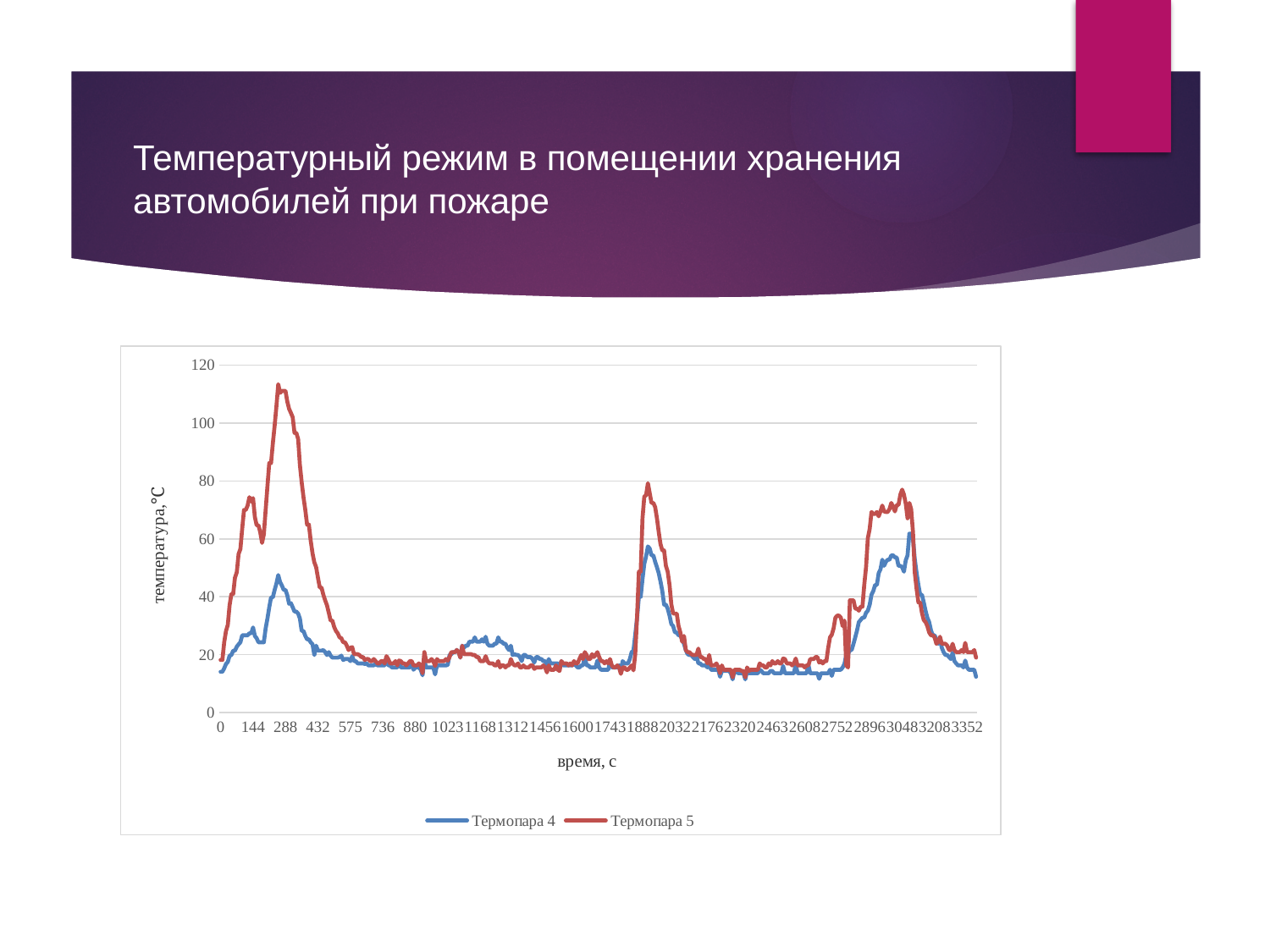

# Температурный режим в помещении хранения автомобилей при пожаре

### Chart

| Category |  |  |
|---|---|---|
| 0 | 14.1 | 18.2 |
| 8 | 14.1 | 18.2 |
| 15 | 15.3 | 24.3 |
| 24 | 16.8 | 28.2 |
| 32 | 17.5 | 30.3 |
| 40 | 19.7 | 37.1 |
| 48 | 19.9 | 41.0 |
| 55 | 21.4 | 41.0 |
| 64 | 21.4 | 46.6 |
| 72 | 22.8 | 48.5 |
| 80 | 23.6 | 54.8 |
| 88 | 24.3 | 56.5 |
| 95 | 26.7 | 63.5 |
| 104 | 26.7 | 70.0 |
| 112 | 26.7 | 70.0 |
| 120 | 26.7 | 71.5 |
| 128 | 27.4 | 74.4 |
| 135 | 27.4 | 72.9 |
| 144 | 29.4 | 74.1 |
| 152 | 26.5 | 67.6 |
| 160 | 25.7 | 64.7 |
| 168 | 24.3 | 64.7 |
| 175 | 24.3 | 62.3 |
| 184 | 24.3 | 58.6 |
| 192 | 24.3 | 61.6 |
| 200 | 29.1 | 70.0 |
| 208 | 32.5 | 78.2 |
| 215 | 36.4 | 86.2 |
| 224 | 39.8 | 86.2 |
| 232 | 39.8 | 93.0 |
| 240 | 42.4 | 99.1 |
| 248 | 44.6 | 105.9 |
| 255 | 47.5 | 113.4 |
| 264 | 45.1 | 110.4 |
| 272 | 43.9 | 111.1 |
| 280 | 42.4 | 111.1 |
| 288 | 42.4 | 111.1 |
| 295 | 40.5 | 107.4 |
| 304 | 37.6 | 104.9 |
| 312 | 37.8 | 103.5 |
| 320 | 36.4 | 102.0 |
| 328 | 34.9 | 96.6 |
| 335 | 34.9 | 96.6 |
| 344 | 34.2 | 94.5 |
| 352 | 32.5 | 85.5 |
| 360 | 28.2 | 79.5 |
| 368 | 28.2 | 74.4 |
| 375 | 26.5 | 70.0 |
| 384 | 25.3 | 64.9 |
| 392 | 25.3 | 64.9 |
| 400 | 24.3 | 59.4 |
| 408 | 23.6 | 55.0 |
| 415 | 19.9 | 51.9 |
| 424 | 23.1 | 50.2 |
| 432 | 21.4 | 46.6 |
| 440 | 21.4 | 43.2 |
| 448 | 21.4 | 43.2 |
| 455 | 21.6 | 40.7 |
| 464 | 20.9 | 38.8 |
| 472 | 19.9 | 37.1 |
| 480 | 20.9 | 34.5 |
| 488 | 19.7 | 31.8 |
| 495 | 19.0 | 31.8 |
| 504 | 19.0 | 29.6 |
| 512 | 19.0 | 28.2 |
| 520 | 19.0 | 27.4 |
| 528 | 19.2 | 26.0 |
| 535 | 19.7 | 25.7 |
| 544 | 18.2 | 24.3 |
| 552 | 18.5 | 24.3 |
| 560 | 18.5 | 23.1 |
| 568 | 18.5 | 21.6 |
| 575 | 17.8 | 22.4 |
| 584 | 19.5 | 22.6 |
| 592 | 17.8 | 20.2 |
| 600 | 17.8 | 20.2 |
| 608 | 17.0 | 20.2 |
| 615 | 17.0 | 19.9 |
| 624 | 17.0 | 19.2 |
| 632 | 17.0 | 19.2 |
| 647 | 16.8 | 18.2 |
| 656 | 17.0 | 18.5 |
| 664 | 16.3 | 18.5 |
| 679 | 16.3 | 17.8 |
| 688 | 16.3 | 17.8 |
| 696 | 16.3 | 18.5 |
| 703 | 17.0 | 17.8 |
| 712 | 16.3 | 17.0 |
| 720 | 16.3 | 17.0 |
| 728 | 16.3 | 17.8 |
| 736 | 16.3 | 17.8 |
| 743 | 16.3 | 17.0 |
| 752 | 18.7 | 19.5 |
| 760 | 16.3 | 18.5 |
| 768 | 16.3 | 17.0 |
| 776 | 15.6 | 17.0 |
| 783 | 15.6 | 17.0 |
| 792 | 15.6 | 17.8 |
| 800 | 15.6 | 16.3 |
| 808 | 17.3 | 18.0 |
| 816 | 15.6 | 17.8 |
| 823 | 15.6 | 17.0 |
| 832 | 15.6 | 17.0 |
| 840 | 15.6 | 16.3 |
| 848 | 15.6 | 17.0 |
| 856 | 15.6 | 17.8 |
| 863 | 17.0 | 17.8 |
| 872 | 14.8 | 16.3 |
| 880 | 15.6 | 16.3 |
| 888 | 15.6 | 16.3 |
| 896 | 15.6 | 17.0 |
| 903 | 14.8 | 16.3 |
| 912 | 12.9 | 13.6 |
| 920 | 18.0 | 20.9 |
| 928 | 15.6 | 17.8 |
| 936 | 15.6 | 17.8 |
| 943 | 15.6 | 17.8 |
| 952 | 15.6 | 18.5 |
| 960 | 15.6 | 17.8 |
| 968 | 13.2 | 16.1 |
| 976 | 16.3 | 18.5 |
| 983 | 16.3 | 17.8 |
| 992 | 16.3 | 17.8 |
| 1000 | 16.3 | 17.8 |
| 1008 | 16.3 | 17.8 |
| 1016 | 16.3 | 18.5 |
| 1023 | 16.5 | 18.0 |
| 1032 | 19.9 | 19.2 |
| 1040 | 20.2 | 20.9 |
| 1048 | 20.9 | 20.9 |
| 1056 | 20.9 | 20.9 |
| 1063 | 21.6 | 21.6 |
| 1072 | 20.9 | 20.9 |
| 1080 | 19.0 | 19.0 |
| 1088 | 23.1 | 23.1 |
| 1096 | 22.4 | 20.2 |
| 1103 | 23.1 | 20.2 |
| 1112 | 23.1 | 20.2 |
| 1120 | 24.5 | 20.2 |
| 1128 | 24.5 | 20.2 |
| 1136 | 24.5 | 19.9 |
| 1143 | 26.0 | 19.9 |
| 1152 | 24.5 | 19.2 |
| 1160 | 24.5 | 19.2 |
| 1168 | 24.5 | 17.8 |
| 1176 | 25.3 | 17.8 |
| 1183 | 24.5 | 17.8 |
| 1192 | 26.2 | 19.5 |
| 1200 | 23.8 | 17.8 |
| 1208 | 23.1 | 17.0 |
| 1216 | 23.1 | 17.0 |
| 1223 | 23.1 | 17.0 |
| 1232 | 23.8 | 16.3 |
| 1240 | 23.8 | 16.3 |
| 1248 | 26.0 | 17.8 |
| 1256 | 24.5 | 15.6 |
| 1263 | 24.5 | 16.3 |
| 1272 | 23.8 | 16.3 |
| 1280 | 23.8 | 15.6 |
| 1288 | 22.4 | 16.3 |
| 1296 | 21.6 | 16.3 |
| 1303 | 23.1 | 18.5 |
| 1312 | 19.9 | 17.0 |
| 1320 | 20.2 | 16.3 |
| 1328 | 19.9 | 16.3 |
| 1336 | 19.9 | 17.0 |
| 1343 | 19.2 | 15.6 |
| 1352 | 17.8 | 15.6 |
| 1360 | 19.9 | 16.3 |
| 1368 | 19.9 | 15.6 |
| 1376 | 19.2 | 15.6 |
| 1383 | 19.2 | 15.6 |
| 1392 | 19.2 | 16.3 |
| 1400 | 18.5 | 16.3 |
| 1408 | 17.3 | 15.1 |
| 1416 | 19.2 | 15.6 |
| 1423 | 19.2 | 15.6 |
| 1432 | 18.5 | 15.6 |
| 1440 | 18.5 | 15.6 |
| 1448 | 17.8 | 16.3 |
| 1456 | 17.8 | 15.6 |
| 1463 | 16.1 | 13.9 |
| 1472 | 18.5 | 16.3 |
| 1480 | 17.0 | 14.8 |
| 1488 | 17.0 | 14.8 |
| 1496 | 17.0 | 14.8 |
| 1503 | 17.0 | 16.3 |
| 1512 | 17.0 | 14.8 |
| 1520 | 15.8 | 14.4 |
| 1528 | 17.8 | 17.8 |
| 1536 | 16.3 | 17.0 |
| 1543 | 16.3 | 17.0 |
| 1552 | 16.3 | 17.0 |
| 1560 | 16.3 | 16.3 |
| 1568 | 16.3 | 17.0 |
| 1576 | 16.3 | 16.3 |
| 1583 | 17.0 | 17.8 |
| 1592 | 16.3 | 17.0 |
| 1600 | 15.6 | 17.0 |
| 1608 | 15.6 | 18.5 |
| 1616 | 16.3 | 19.9 |
| 1623 | 16.3 | 18.5 |
| 1632 | 19.5 | 20.9 |
| 1640 | 16.3 | 19.9 |
| 1648 | 16.3 | 18.5 |
| 1656 | 15.6 | 18.5 |
| 1663 | 15.6 | 20.2 |
| 1672 | 15.6 | 19.2 |
| 1680 | 15.6 | 19.9 |
| 1688 | 18.0 | 20.9 |
| 1696 | 15.6 | 19.2 |
| 1703 | 14.8 | 17.8 |
| 1712 | 14.8 | 17.8 |
| 1720 | 14.8 | 17.0 |
| 1728 | 14.8 | 17.8 |
| 1736 | 14.8 | 17.0 |
| 1743 | 17.8 | 18.5 |
| 1752 | 15.6 | 16.3 |
| 1760 | 15.6 | 15.6 |
| 1768 | 15.6 | 15.6 |
| 1776 | 15.6 | 16.3 |
| 1783 | 16.3 | 15.6 |
| 1792 | 14.8 | 13.4 |
| 1800 | 17.8 | 15.6 |
| 1808 | 17.0 | 15.6 |
| 1816 | 17.0 | 14.8 |
| 1823 | 17.0 | 14.8 |
| 1832 | 18.5 | 15.6 |
| 1840 | 20.9 | 16.3 |
| 1848 | 21.4 | 14.6 |
| 1856 | 26.9 | 20.2 |
| 1863 | 32.8 | 33.5 |
| 1872 | 40.0 | 48.7 |
| 1880 | 40.0 | 48.7 |
| 1888 | 46.1 | 67.1 |
| 1896 | 51.4 | 74.6 |
| 1903 | 54.0 | 75.1 |
| 1912 | 57.4 | 79.2 |
| 1920 | 56.7 | 75.8 |
| 1928 | 54.3 | 72.4 |
| 1936 | 54.3 | 72.4 |
| 1943 | 52.1 | 71.0 |
| 1952 | 50.2 | 67.1 |
| 1960 | 48.2 | 62.5 |
| 1968 | 45.3 | 58.2 |
| 1976 | 42.0 | 56.0 |
| 1983 | 37.3 | 56.0 |
| 1992 | 37.3 | 50.7 |
| 2000 | 35.9 | 48.7 |
| 2008 | 33.5 | 44.1 |
| 2016 | 30.6 | 37.3 |
| 2023 | 29.9 | 34.2 |
| 2032 | 27.7 | 34.2 |
| 2040 | 27.7 | 34.2 |
| 2048 | 26.7 | 29.9 |
| 2056 | 26.7 | 27.7 |
| 2063 | 25.3 | 24.5 |
| 2072 | 23.8 | 26.5 |
| 2080 | 21.6 | 21.6 |
| 2088 | 20.2 | 20.9 |
| 2096 | 19.9 | 20.9 |
| 2103 | 19.9 | 20.2 |
| 2112 | 19.2 | 19.9 |
| 2120 | 18.5 | 19.9 |
| 2128 | 19.7 | 19.9 |
| 2136 | 17.0 | 22.1 |
| 2143 | 17.0 | 19.2 |
| 2152 | 16.3 | 19.2 |
| 2160 | 16.3 | 18.5 |
| 2168 | 16.3 | 18.5 |
| 2176 | 15.6 | 17.0 |
| 2183 | 17.8 | 19.9 |
| 2192 | 14.8 | 16.3 |
| 2200 | 14.8 | 16.3 |
| 2208 | 14.8 | 16.3 |
| 2216 | 14.8 | 17.0 |
| 2223 | 14.8 | 15.6 |
| 2232 | 12.4 | 13.6 |
| 2240 | 14.4 | 16.3 |
| 2248 | 14.4 | 14.8 |
| 2256 | 14.4 | 14.8 |
| 2263 | 14.4 | 14.8 |
| 2272 | 14.4 | 14.8 |
| 2280 | 13.6 | 14.8 |
| 2288 | 11.5 | 12.2 |
| 2296 | 14.4 | 14.8 |
| 2303 | 14.4 | 14.8 |
| 2312 | 13.6 | 14.8 |
| 2320 | 13.6 | 14.8 |
| 2328 | 13.6 | 14.4 |
| 2336 | 13.6 | 14.4 |
| 2343 | 11.5 | 12.2 |
| 2352 | 14.4 | 15.6 |
| 2360 | 13.6 | 14.4 |
| 2368 | 13.6 | 14.8 |
| 2376 | 13.6 | 14.8 |
| 2383 | 13.6 | 14.8 |
| 2392 | 13.6 | 14.8 |
| 2400 | 13.6 | 14.8 |
| 2408 | 14.8 | 17.0 |
| 2416 | 14.4 | 16.3 |
| 2423 | 13.6 | 16.3 |
| 2432 | 13.6 | 15.6 |
| 2440 | 13.6 | 15.6 |
| 2448 | 13.6 | 17.0 |
| 2456 | 14.4 | 16.3 |
| 2463 | 14.4 | 17.8 |
| 2472 | 13.6 | 17.0 |
| 2480 | 13.6 | 17.0 |
| 2488 | 13.6 | 17.8 |
| 2496 | 13.6 | 17.0 |
| 2503 | 13.6 | 17.0 |
| 2512 | 16.1 | 18.7 |
| 2520 | 13.6 | 18.5 |
| 2528 | 13.6 | 17.0 |
| 2536 | 13.6 | 17.0 |
| 2543 | 13.6 | 17.0 |
| 2552 | 13.6 | 16.3 |
| 2560 | 13.6 | 17.0 |
| 2568 | 16.8 | 18.7 |
| 2576 | 13.6 | 16.3 |
| 2583 | 13.6 | 16.3 |
| 2592 | 13.6 | 16.3 |
| 2600 | 13.6 | 16.3 |
| 2608 | 13.6 | 15.6 |
| 2616 | 13.6 | 16.3 |
| 2623 | 16.5 | 16.3 |
| 2632 | 13.6 | 18.5 |
| 2640 | 13.6 | 18.5 |
| 2648 | 13.6 | 18.5 |
| 2656 | 13.6 | 19.2 |
| 2663 | 13.6 | 19.2 |
| 2672 | 11.7 | 17.3 |
| 2680 | 13.6 | 17.8 |
| 2688 | 13.6 | 17.0 |
| 2696 | 13.6 | 17.8 |
| 2703 | 13.6 | 17.8 |
| 2712 | 13.6 | 22.4 |
| 2720 | 14.8 | 26.0 |
| 2728 | 12.7 | 26.9 |
| 2736 | 14.8 | 29.1 |
| 2743 | 14.8 | 32.8 |
| 2752 | 14.8 | 33.5 |
| 2760 | 14.8 | 33.5 |
| 2768 | 14.8 | 32.8 |
| 2776 | 15.6 | 29.9 |
| 2783 | 16.8 | 31.8 |
| 2792 | 19.9 | 16.3 |
| 2800 | 20.2 | 15.6 |
| 2808 | 21.6 | 38.8 |
| 2816 | 21.6 | 38.8 |
| 2823 | 23.8 | 38.8 |
| 2832 | 26.0 | 35.9 |
| 2840 | 28.4 | 35.9 |
| 2848 | 31.3 | 35.2 |
| 2856 | 32.0 | 36.6 |
| 2863 | 32.8 | 36.6 |
| 2872 | 32.8 | 44.1 |
| 2880 | 34.5 | 50.2 |
| 2888 | 35.2 | 60.3 |
| 2896 | 37.3 | 63.5 |
| 2903 | 40.7 | 69.3 |
| 2912 | 42.0 | 68.6 |
| 2920 | 44.1 | 68.6 |
| 2928 | 44.1 | 69.3 |
| 2936 | 48.2 | 67.8 |
| 2943 | 49.5 | 69.5 |
| 2952 | 52.8 | 71.5 |
| 2960 | 50.7 | 69.5 |
| 2968 | 52.1 | 69.3 |
| 2976 | 52.8 | 69.3 |
| 2983 | 52.8 | 70.3 |
| 2992 | 54.3 | 72.4 |
| 3000 | 54.3 | 71.0 |
| 3015 | 53.6 | 69.5 |
| 3024 | 53.6 | 71.7 |
| 3032 | 50.7 | 71.7 |
| 3040 | 50.7 | 75.3 |
| 3048 | 50.2 | 77.0 |
| 3055 | 48.7 | 75.3 |
| 3064 | 52.6 | 72.2 |
| 3072 | 54.3 | 67.1 |
| 3087 | 61.8 | 72.4 |
| 3096 | 61.8 | 70.3 |
| 3104 | 60.3 | 62.5 |
| 3119 | 53.1 | 48.5 |
| 3128 | 48.2 | 42.7 |
| 3136 | 44.1 | 38.1 |
| 3143 | 40.7 | 38.1 |
| 3152 | 40.7 | 34.5 |
| 3159 | 38.1 | 32.0 |
| 3168 | 35.2 | 31.3 |
| 3176 | 32.8 | 29.9 |
| 3183 | 31.3 | 27.7 |
| 3192 | 28.4 | 26.7 |
| 3200 | 26.7 | 26.7 |
| 3208 | 26.7 | 26.0 |
| 3216 | 25.3 | 23.8 |
| 3223 | 23.8 | 24.5 |
| 3232 | 25.5 | 26.2 |
| 3240 | 22.4 | 23.8 |
| 3248 | 20.9 | 23.8 |
| 3256 | 19.9 | 23.8 |
| 3263 | 19.9 | 23.1 |
| 3272 | 19.2 | 21.6 |
| 3279 | 18.5 | 21.6 |
| 3288 | 20.7 | 23.8 |
| 3296 | 17.8 | 21.6 |
| 3303 | 17.0 | 20.9 |
| 3312 | 16.3 | 20.9 |
| 3320 | 16.3 | 20.9 |
| 3328 | 16.3 | 21.6 |
| 3336 | 15.6 | 20.9 |
| 3343 | 18.0 | 24.1 |
| 3352 | 15.6 | 20.9 |
| 3360 | 14.8 | 20.9 |
| 3368 | 14.8 | 20.9 |
| 3376 | 14.8 | 20.9 |
| 3383 | 14.8 | 21.6 |
| 3392 | 12.4 | 19.0 |